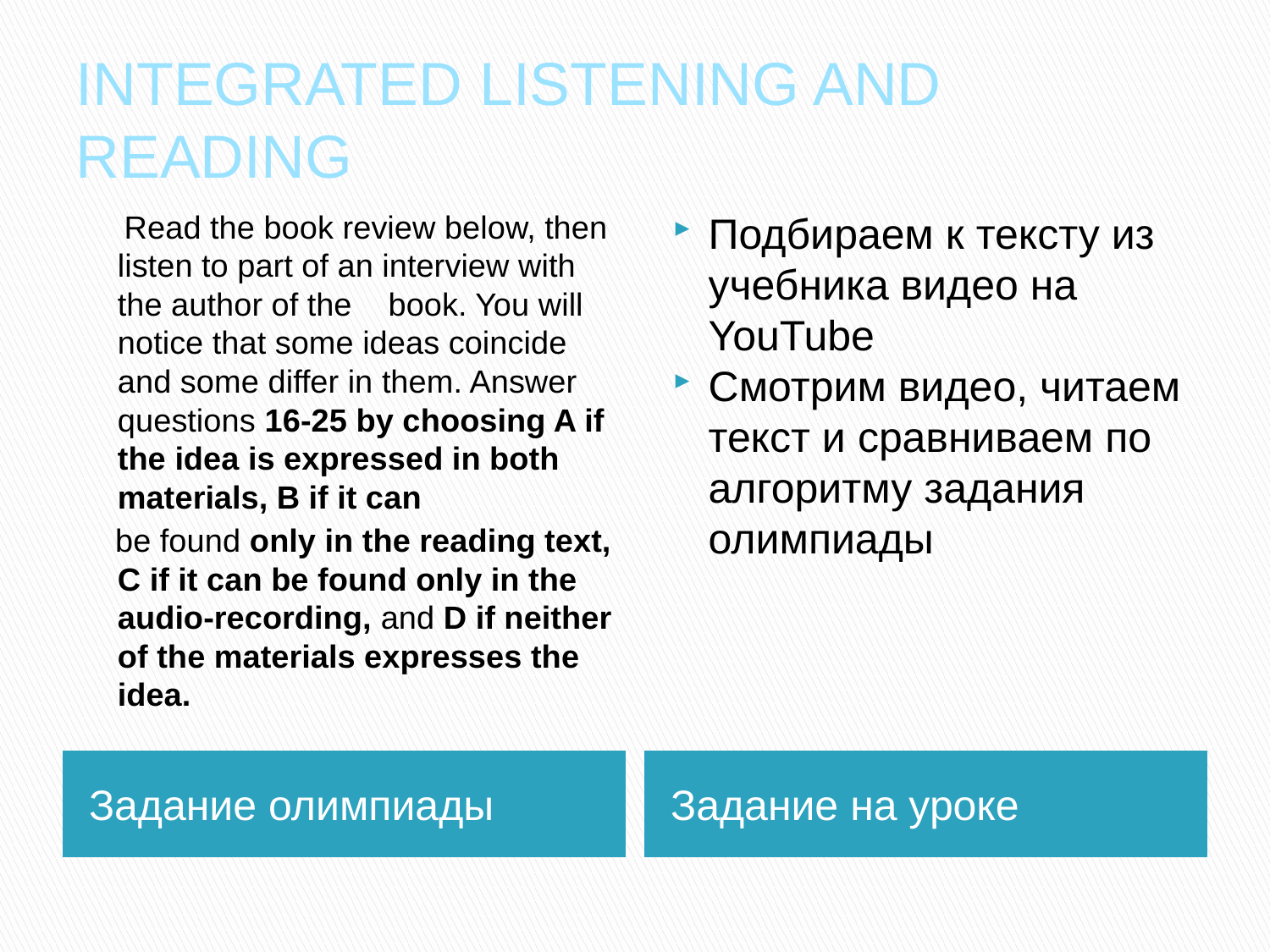

# INTEGRATED LISTENING AND READING
    Read the book review below, then listen to part of an interview with the author of the    book. You will notice that some ideas coincide and some differ in them. Answer questions 16-25 by choosing A if the idea is expressed in both materials, B if it can
   be found only in the reading text, C if it can be found only in the audio-recording, and D if neither of the materials expresses the idea.
Подбираем к тексту из учебника видео на YouTube
Смотрим видео, читаем текст и сравниваем по алгоритму задания олимпиады
Задание олимпиады
Задание на уроке